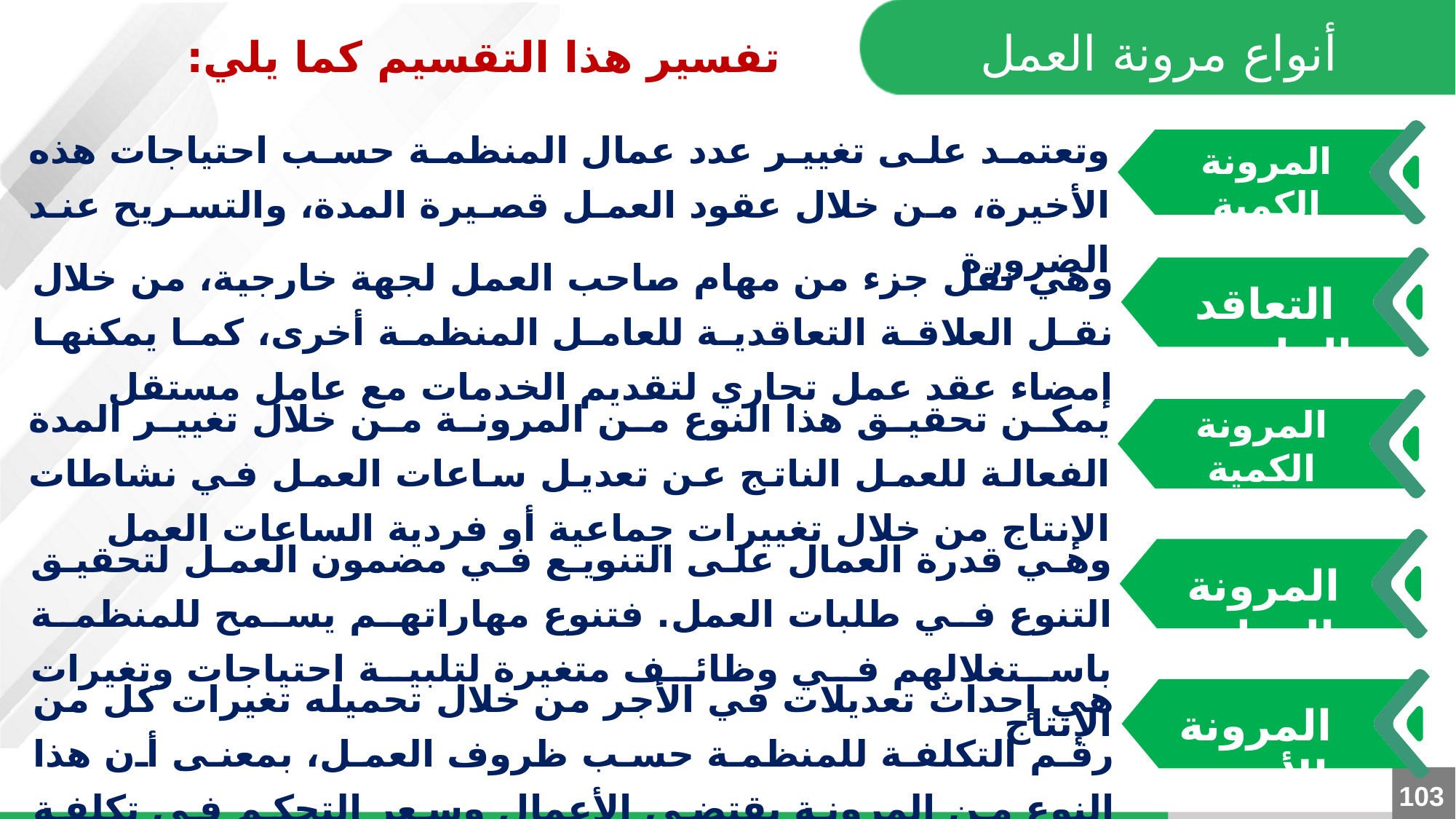

تفسير هذا التقسيم كما يلي:
أنواع مرونة العمل
وتعتمد على تغيير عدد عمال المنظمة حسب احتياجات هذه الأخيرة، من خلال عقود العمل قصيرة المدة، والتسريح عند الضرورة

المرونة الكمية الخارجية
وهي نقل جزء من مهام صاحب العمل لجهة خارجية، من خلال نقل العلاقة التعاقدية للعامل المنظمة أخرى، كما يمكنها إمضاء عقد عمل تجاري لتقديم الخدمات مع عامل مستقل

التعاقد الخارجي
يمكن تحقيق هذا النوع من المرونة من خلال تغيير المدة الفعالة للعمل الناتج عن تعديل ساعات العمل في نشاطات الإنتاج من خلال تغييرات جماعية أو فردية الساعات العمل

المرونة الكمية الداخلية
وهي قدرة العمال على التنويع في مضمون العمل لتحقيق التنوع في طلبات العمل. فتنوع مهاراتهم يسمح للمنظمة باستغلالهم في وظائف متغيرة لتلبية احتياجات وتغيرات الإنتاج

المرونة العملية
هي إحداث تعديلات في الأجر من خلال تحميله تغيرات كل من رقم التكلفة للمنظمة حسب ظروف العمل، بمعنى أن هذا النوع من المرونة يقتضي الأعمال وسعر التحكم في تكلفة الكتلة الأجرية للعمال

المرونة الأجرية
103